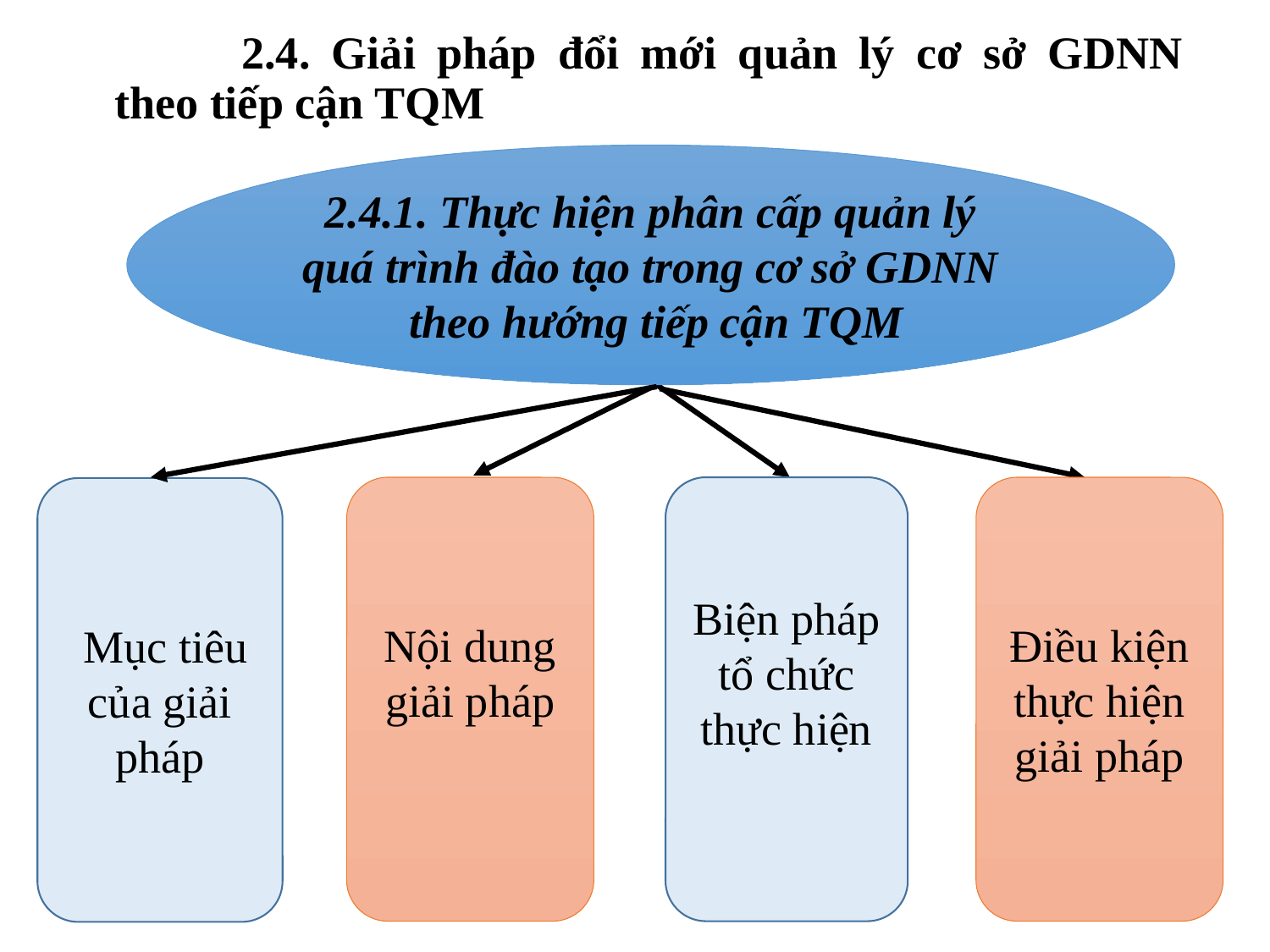

2.4. Giải pháp đổi mới quản lý cơ sở GDNN theo tiếp cận TQM
 2.4.1. Thực hiện phân cấp quản lý
quá trình đào tạo trong cơ sở GDNN
 theo hướng tiếp cận TQM

Nội dung giải pháp

Điều kiện thực hiện giải pháp
Biện pháp tổ chức thực hiện

 Mục tiêu của giải pháp